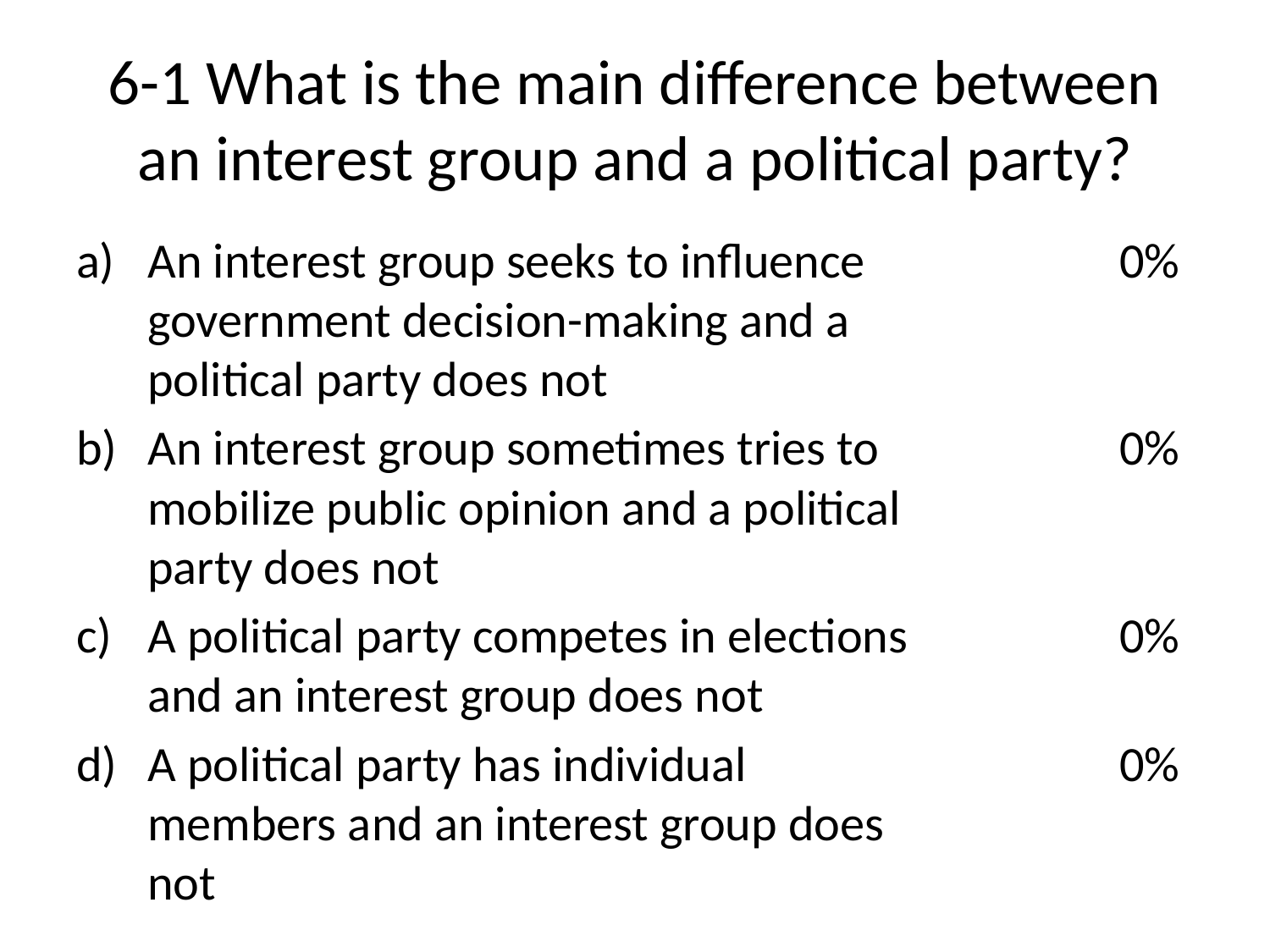

# 6-1 What is the main difference between an interest group and a political party?
An interest group seeks to influence government decision-making and a political party does not
An interest group sometimes tries to mobilize public opinion and a political party does not
A political party competes in elections and an interest group does not
A political party has individual members and an interest group does not
0%
0%
0%
0%